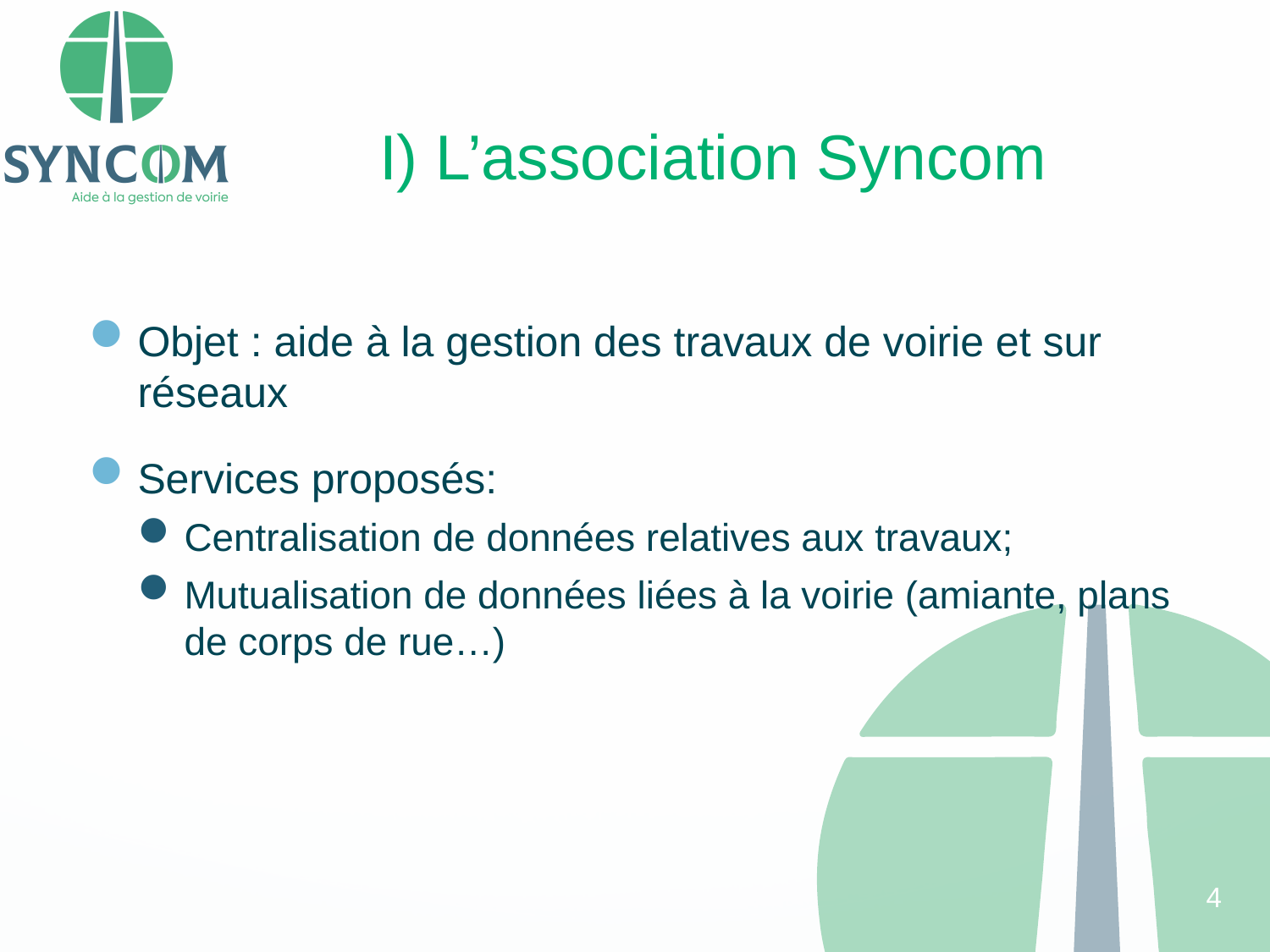

# I) L’association Syncom

Objet : aide à la gestion des travaux de voirie et sur réseaux
Services proposés:
Centralisation de données relatives aux travaux;
Mutualisation de données liées à la voirie (amiante, plans de corps de rue…)

4